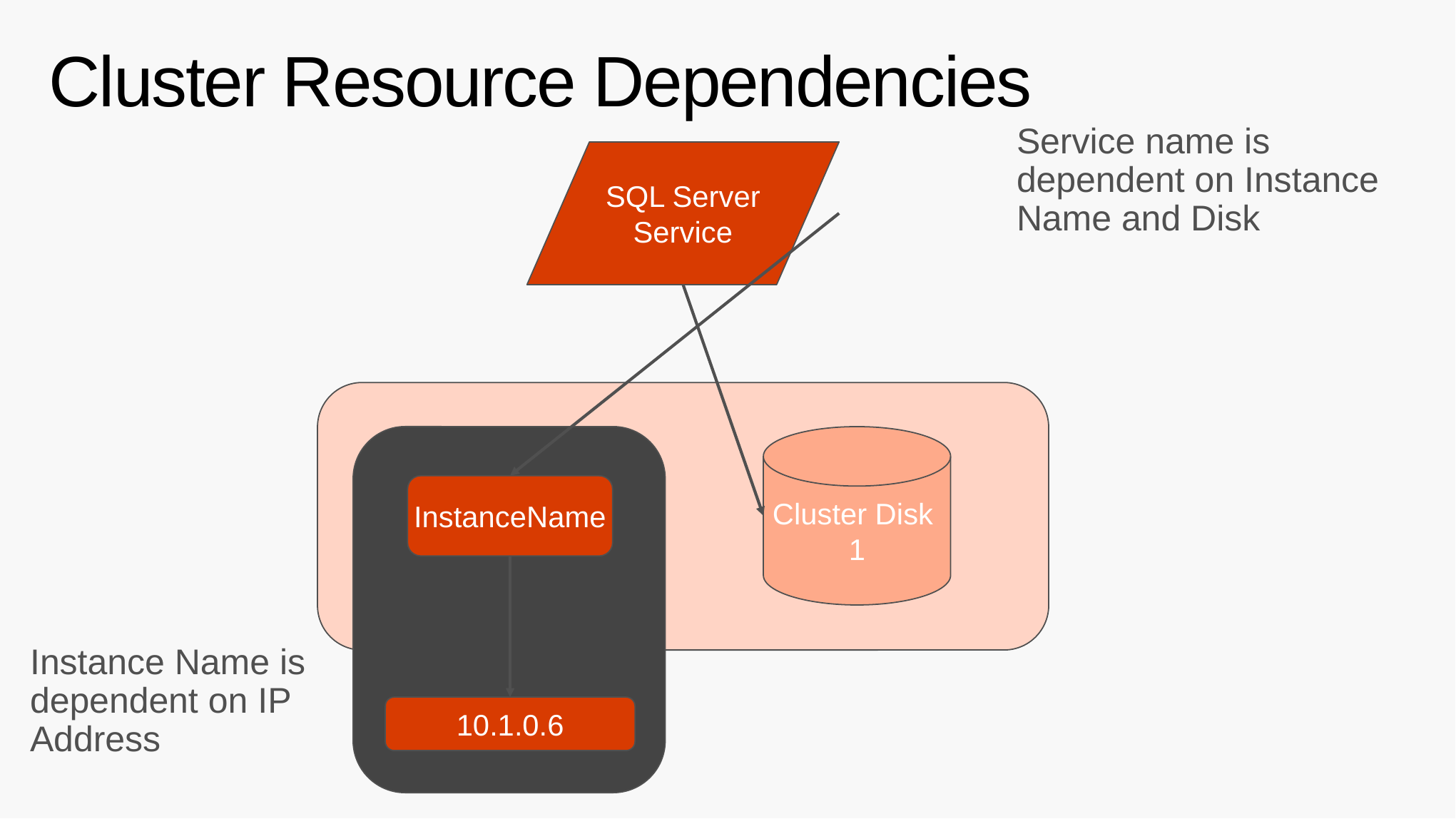

# Cluster Resource Dependencies
Service name is dependent on Instance Name and Disk

SQL Server
Service

Cluster Disk
1
InstanceName
Instance Name is dependent on IP Address
10.1.0.6